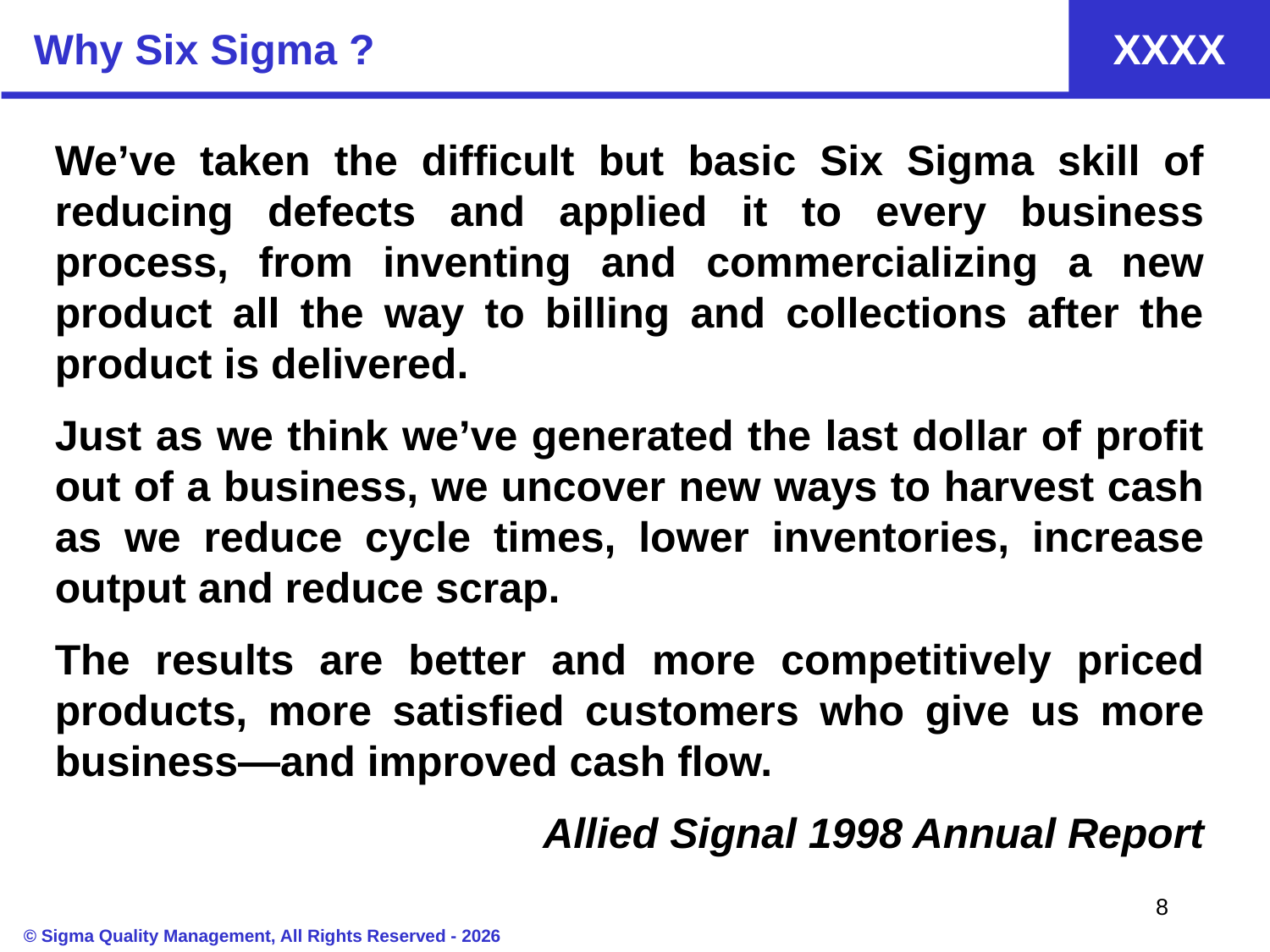

Why Six Sigma ?
We’ve taken the difficult but basic Six Sigma skill of reducing defects and applied it to every business process, from inventing and commercializing a new product all the way to billing and collections after the product is delivered.
Just as we think we’ve generated the last dollar of profit out of a business, we uncover new ways to harvest cash as we reduce cycle times, lower inventories, increase output and reduce scrap.
The results are better and more competitively priced products, more satisfied customers who give us more business—and improved cash flow.
Allied Signal 1998 Annual Report